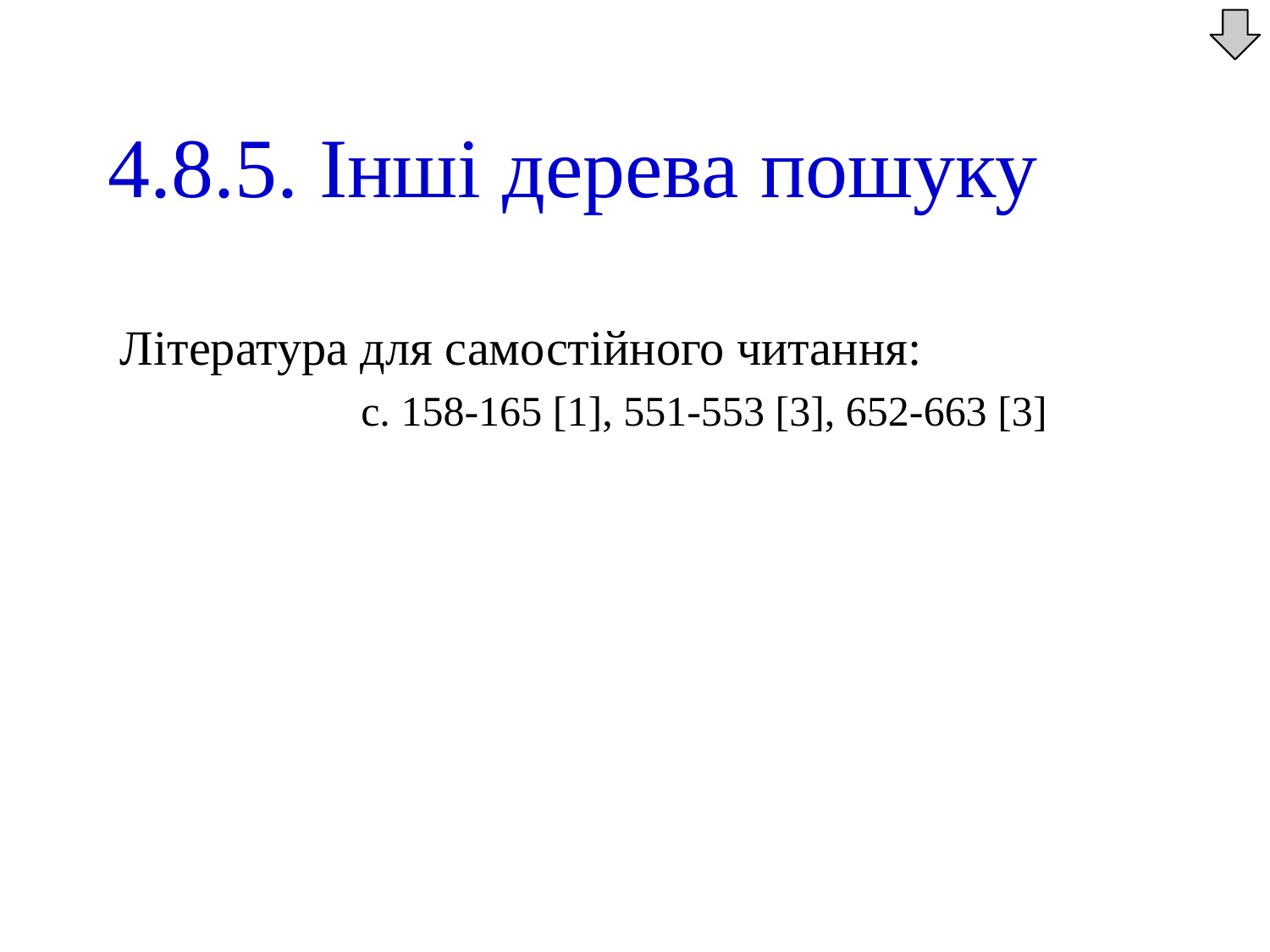

4.8.5. Інші дерева пошуку
Література для самостійного читання:
		 с. 158-165 [1], 551-553 [3], 652-663 [3]